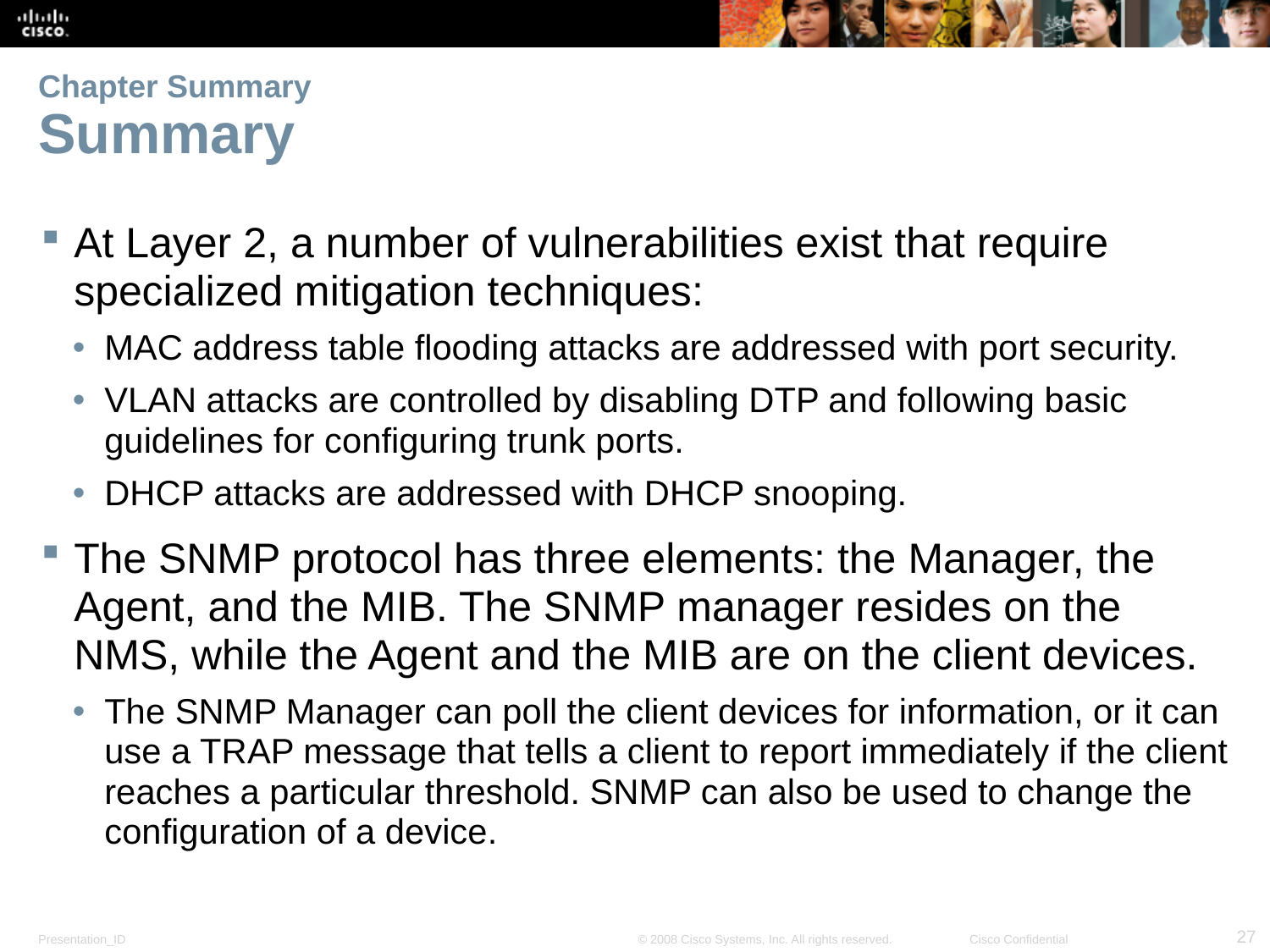

# Chapter Summary Summary
At Layer 2, a number of vulnerabilities exist that require specialized mitigation techniques:
MAC address table flooding attacks are addressed with port security.
VLAN attacks are controlled by disabling DTP and following basic guidelines for configuring trunk ports.
DHCP attacks are addressed with DHCP snooping.
The SNMP protocol has three elements: the Manager, the Agent, and the MIB. The SNMP manager resides on the NMS, while the Agent and the MIB are on the client devices.
The SNMP Manager can poll the client devices for information, or it can use a TRAP message that tells a client to report immediately if the client reaches a particular threshold. SNMP can also be used to change the configuration of a device.